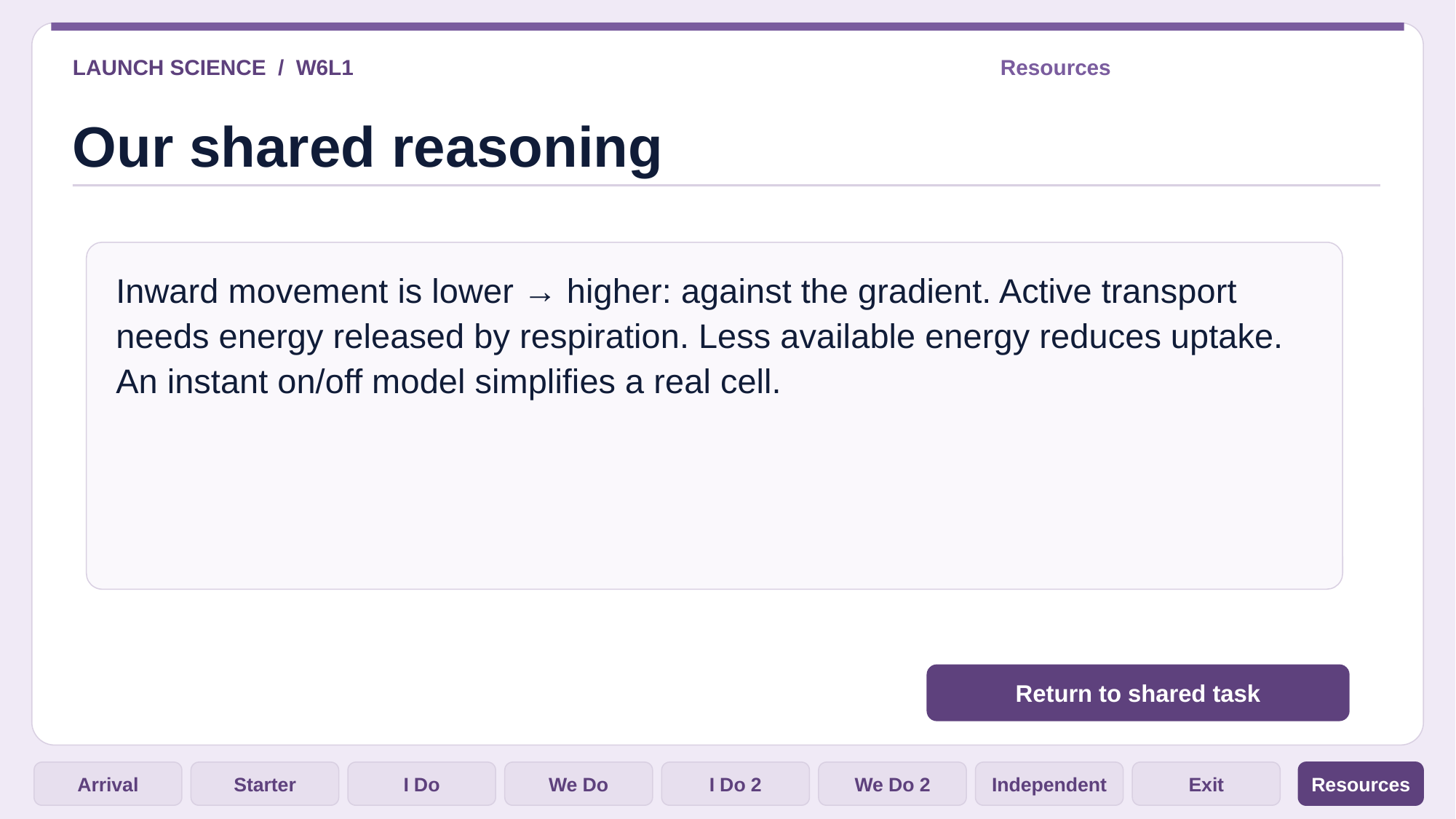

LAUNCH SCIENCE  /  W6L1
Resources
Our shared reasoning

Inward movement is lower → higher: against the gradient. Active transport needs energy released by respiration. Less available energy reduces uptake. An instant on/off model simplifies a real cell.
Return to shared task
Arrival
Starter
I Do
We Do
I Do 2
We Do 2
Independent
Exit
Resources